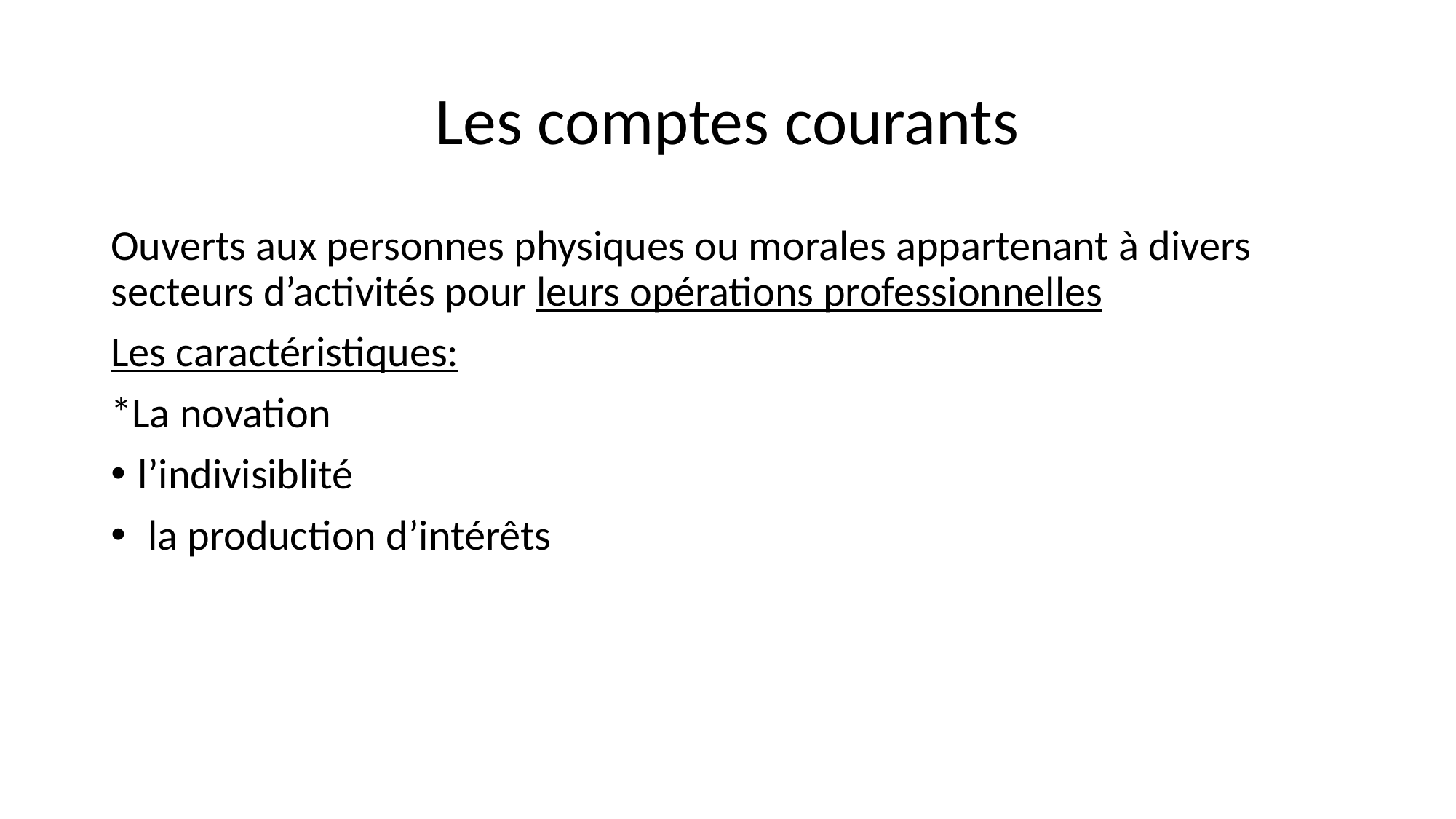

# Les comptes courants
Ouverts aux personnes physiques ou morales appartenant à divers secteurs d’activités pour leurs opérations professionnelles
Les caractéristiques:
*La novation
l’indivisiblité
 la production d’intérêts